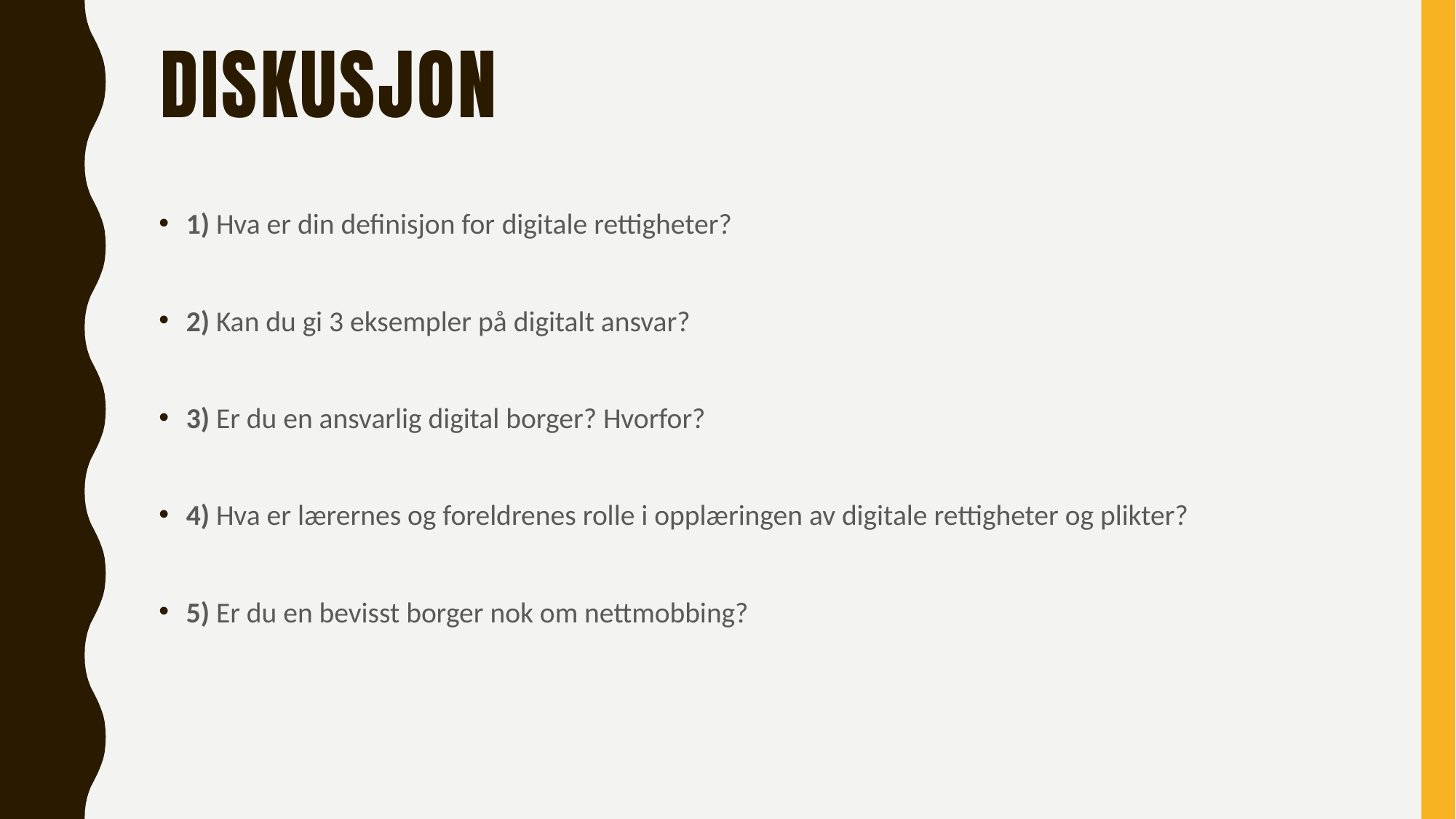

# diskusjon
1) Hva er din definisjon for digitale rettigheter?

2) Kan du gi 3 eksempler på digitalt ansvar?

3) Er du en ansvarlig digital borger? Hvorfor?

4) Hva er lærernes og foreldrenes rolle i opplæringen av digitale rettigheter og plikter?

5) Er du en bevisst borger nok om nettmobbing?